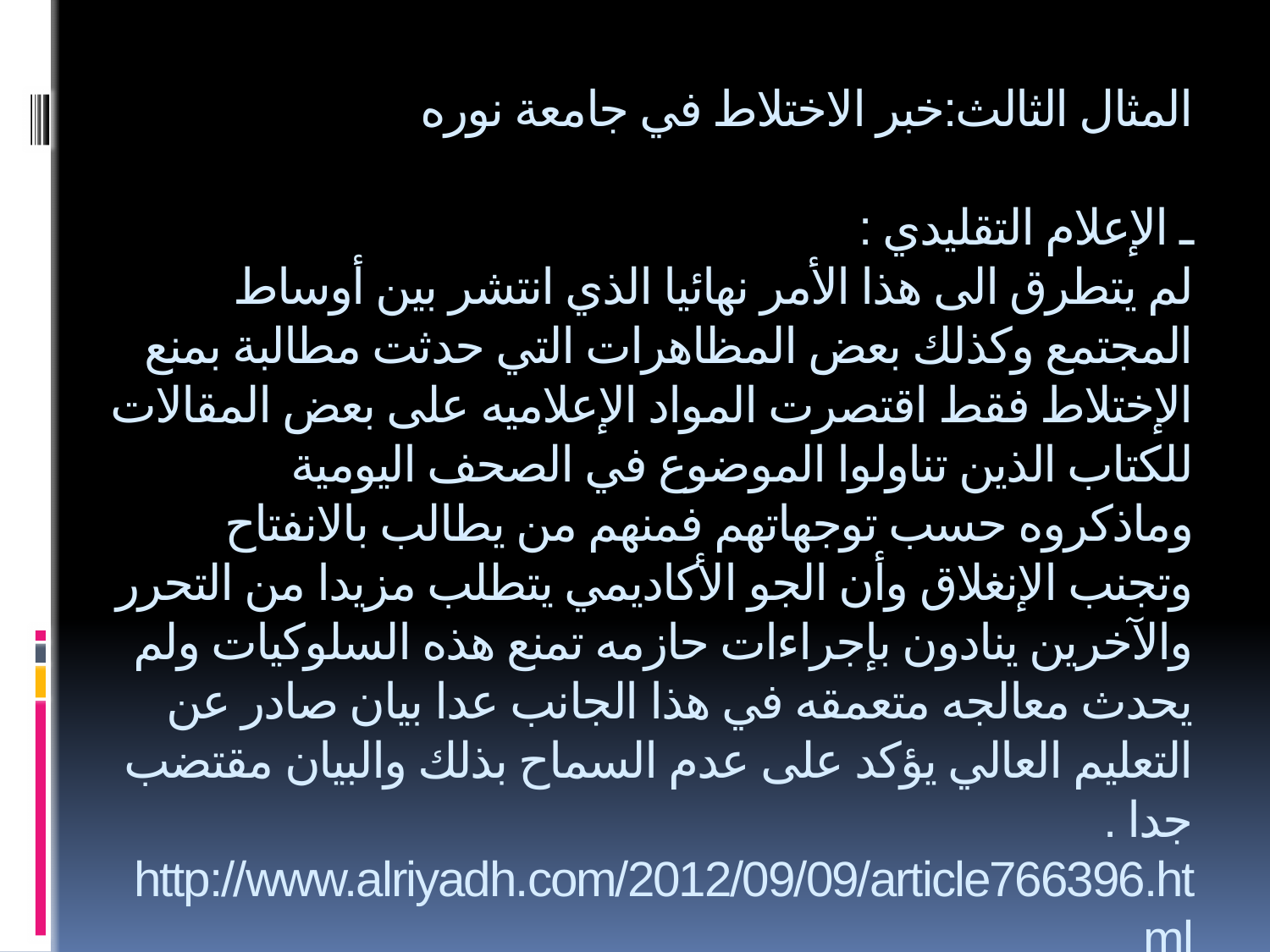

# المثال الثالث:خبر الاختلاط في جامعة نوره ـ الإعلام التقليدي : لم يتطرق الى هذا الأمر نهائيا الذي انتشر بين أوساط المجتمع وكذلك بعض المظاهرات التي حدثت مطالبة بمنع الإختلاط فقط اقتصرت المواد الإعلاميه على بعض المقالات للكتاب الذين تناولوا الموضوع في الصحف اليومية وماذكروه حسب توجهاتهم فمنهم من يطالب بالانفتاح وتجنب الإنغلاق وأن الجو الأكاديمي يتطلب مزيدا من التحرر والآخرين ينادون بإجراءات حازمه تمنع هذه السلوكيات ولم يحدث معالجه متعمقه في هذا الجانب عدا بيان صادر عن التعليم العالي يؤكد على عدم السماح بذلك والبيان مقتضب جدا . http://www.alriyadh.com/2012/09/09/article766396.html